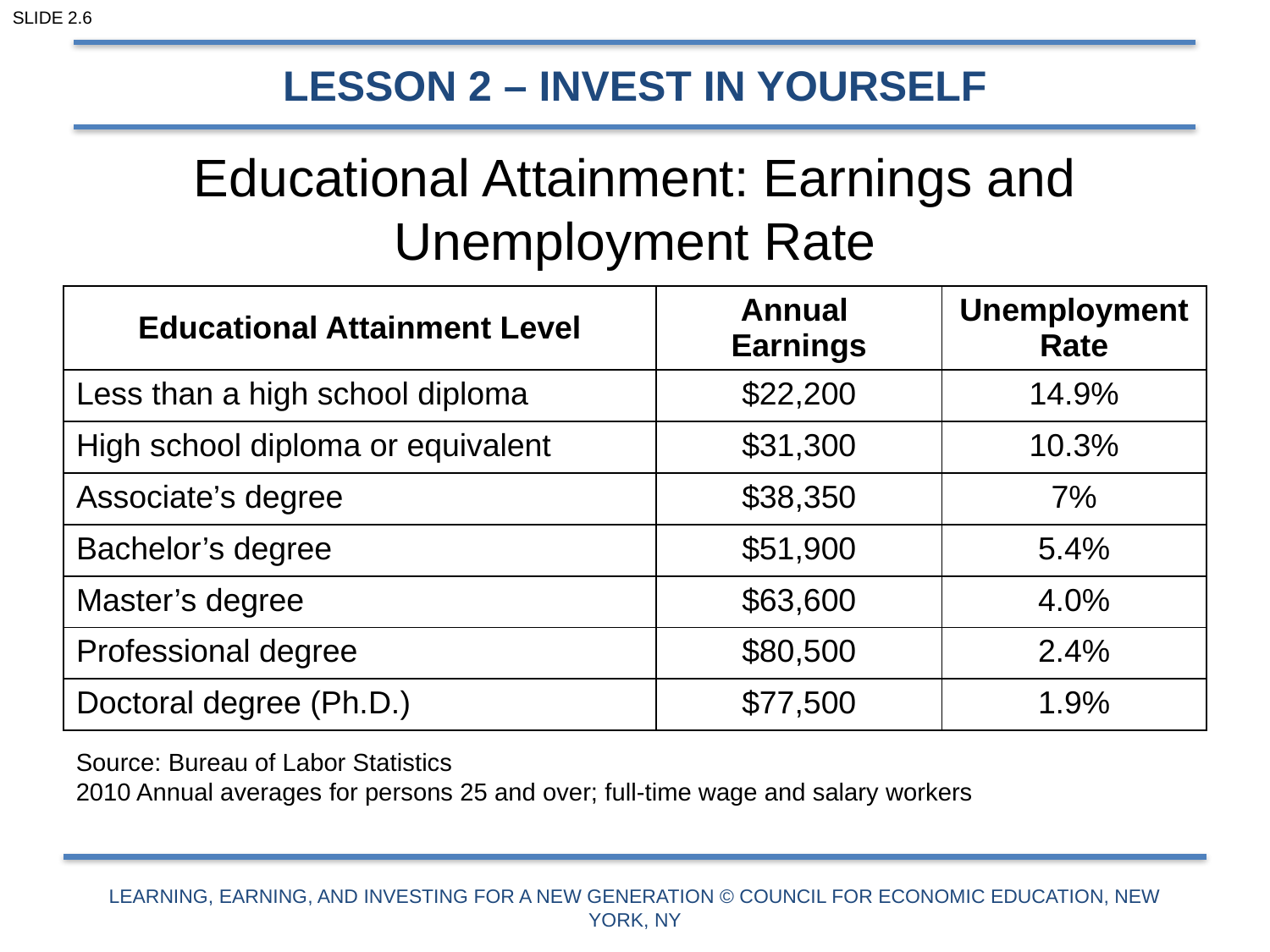

Slide 2.6
Lesson 2 – Invest in Yourself
# Educational Attainment: Earnings and Unemployment Rate
| Educational Attainment Level | Annual Earnings | Unemployment Rate |
| --- | --- | --- |
| Less than a high school diploma | $22,200 | 14.9% |
| High school diploma or equivalent | $31,300 | 10.3% |
| Associate’s degree | $38,350 | 7% |
| Bachelor’s degree | $51,900 | 5.4% |
| Master’s degree | $63,600 | 4.0% |
| Professional degree | $80,500 | 2.4% |
| Doctoral degree (Ph.D.) | $77,500 | 1.9% |
Source: Bureau of Labor Statistics
2010 Annual averages for persons 25 and over; full-time wage and salary workers